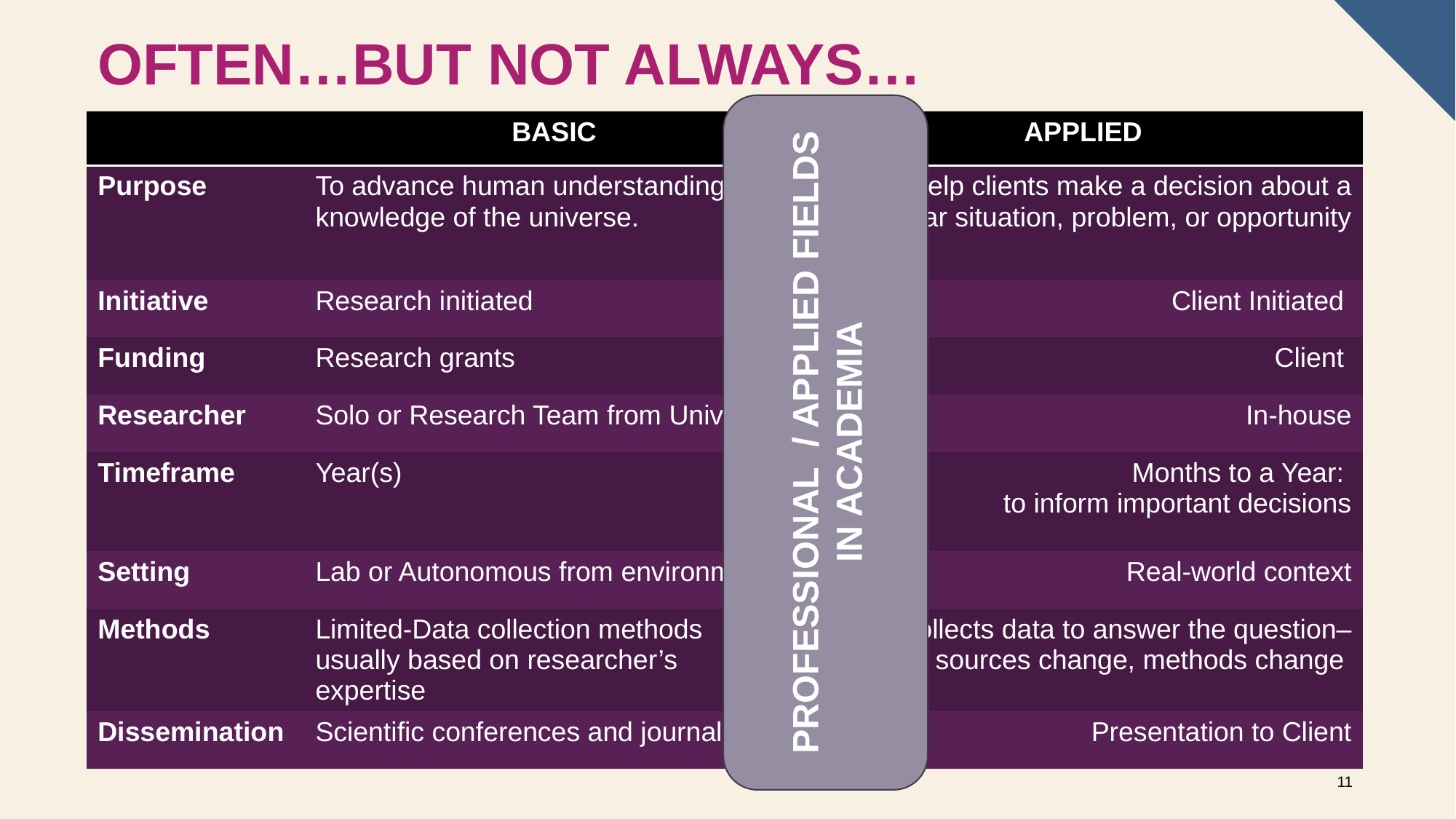

# Often…But Not Always…
PROFESSIONAL  / APPLIED FIELDS
 IN ACADEMIA
|  | BASIC | APPLIED |
| --- | --- | --- |
| Purpose | To advance human understanding and knowledge of the universe. | To help clients make a decision about a particular situation, problem, or opportunity |
| Initiative | Research initiated | Client Initiated |
| Funding | Research grants | Client |
| Researcher | Solo or Research Team from University | In-house |
| Timeframe | Year(s) | Months to a Year: to inform important decisions |
| Setting | Lab or Autonomous from environment | Real-world context |
| Methods | Limited-Data collection methods usually based on researcher’s expertise | Collects data to answer the question– sources change, methods change |
| Dissemination | Scientific conferences and journals | Presentation to Client |
11